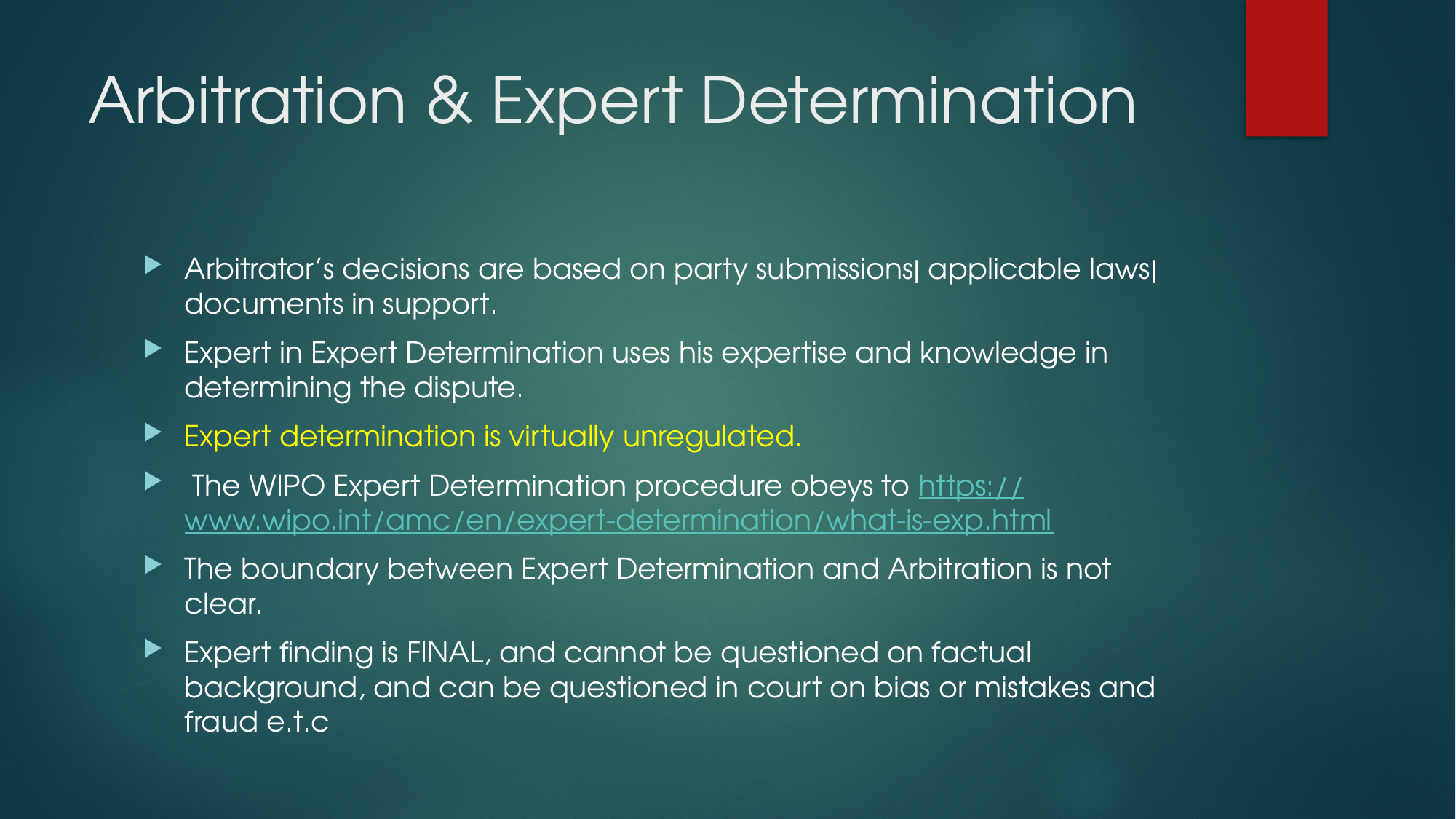

# Arbitration & Expert Determination
Arbitrator’s decisions are based on party submissions| applicable laws| documents in support.
Expert in Expert Determination uses his expertise and knowledge in determining the dispute.
Expert determination is virtually unregulated.
 The WIPO Expert Determination procedure obeys to https://www.wipo.int/amc/en/expert-determination/what-is-exp.html
The boundary between Expert Determination and Arbitration is not clear.
Expert finding is FINAL, and cannot be questioned on factual background, and can be questioned in court on bias or mistakes and fraud e.t.c